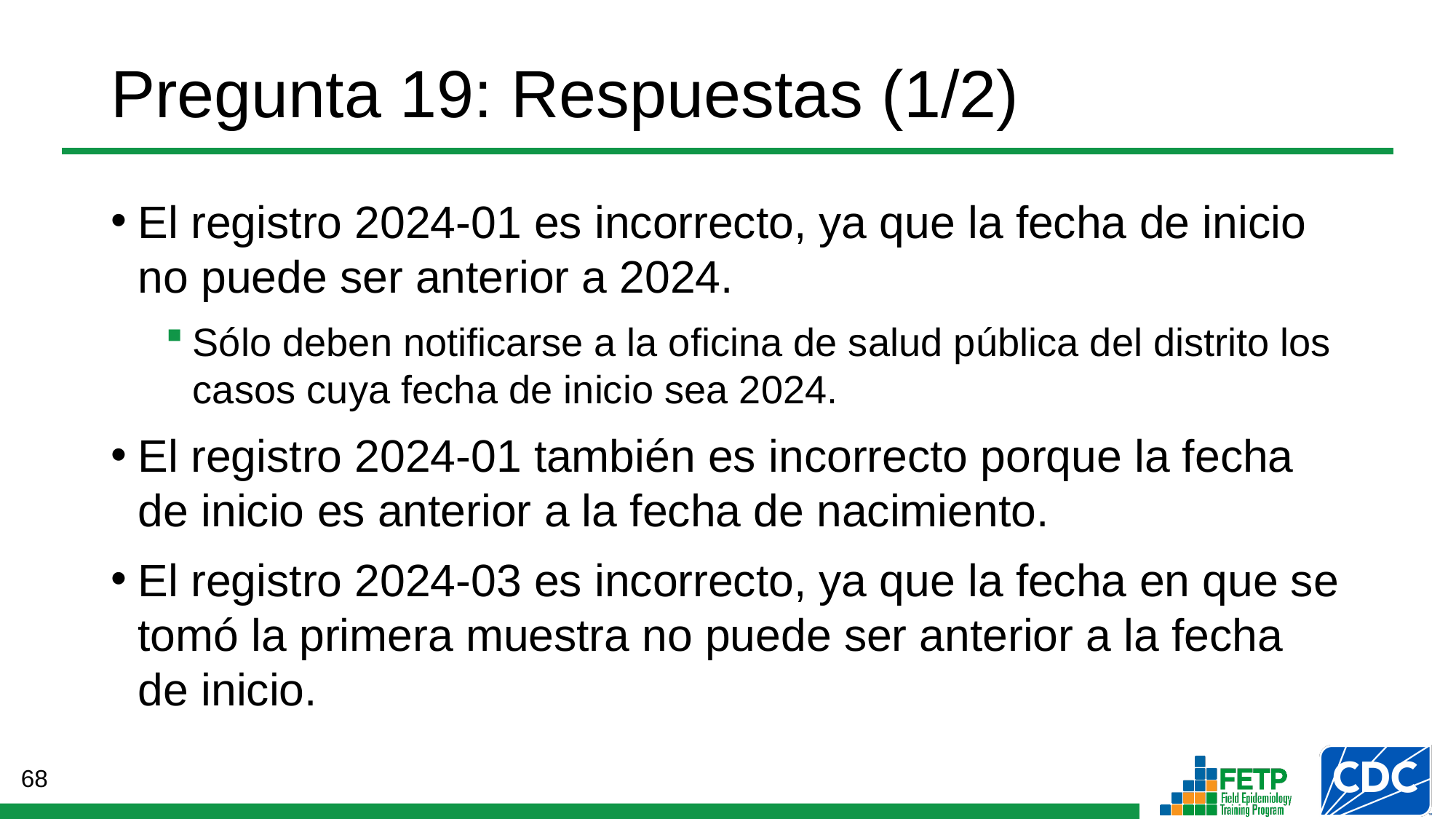

# Pregunta 19: Respuestas (1/2)
El registro 2024-01 es incorrecto, ya que la fecha de inicio no puede ser anterior a 2024.
Sólo deben notificarse a la oficina de salud pública del distrito los casos cuya fecha de inicio sea 2024.
El registro 2024-01 también es incorrecto porque la fecha de inicio es anterior a la fecha de nacimiento.
El registro 2024-03 es incorrecto, ya que la fecha en que se tomó la primera muestra no puede ser anterior a la fecha de inicio.